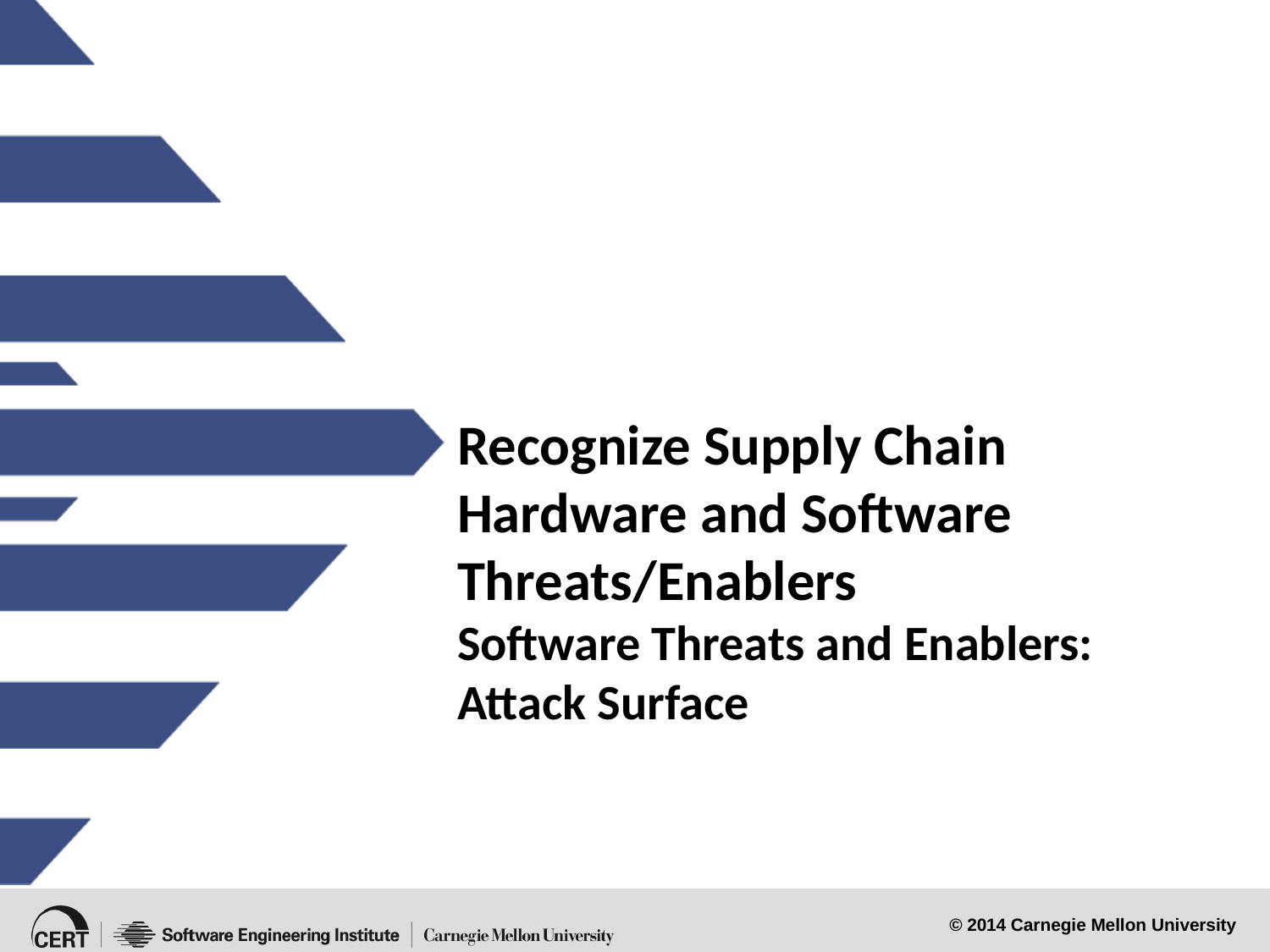

# Recognize Supply Chain Hardware and Software Threats/Enablers Software Threats and Enablers: Attack Surface